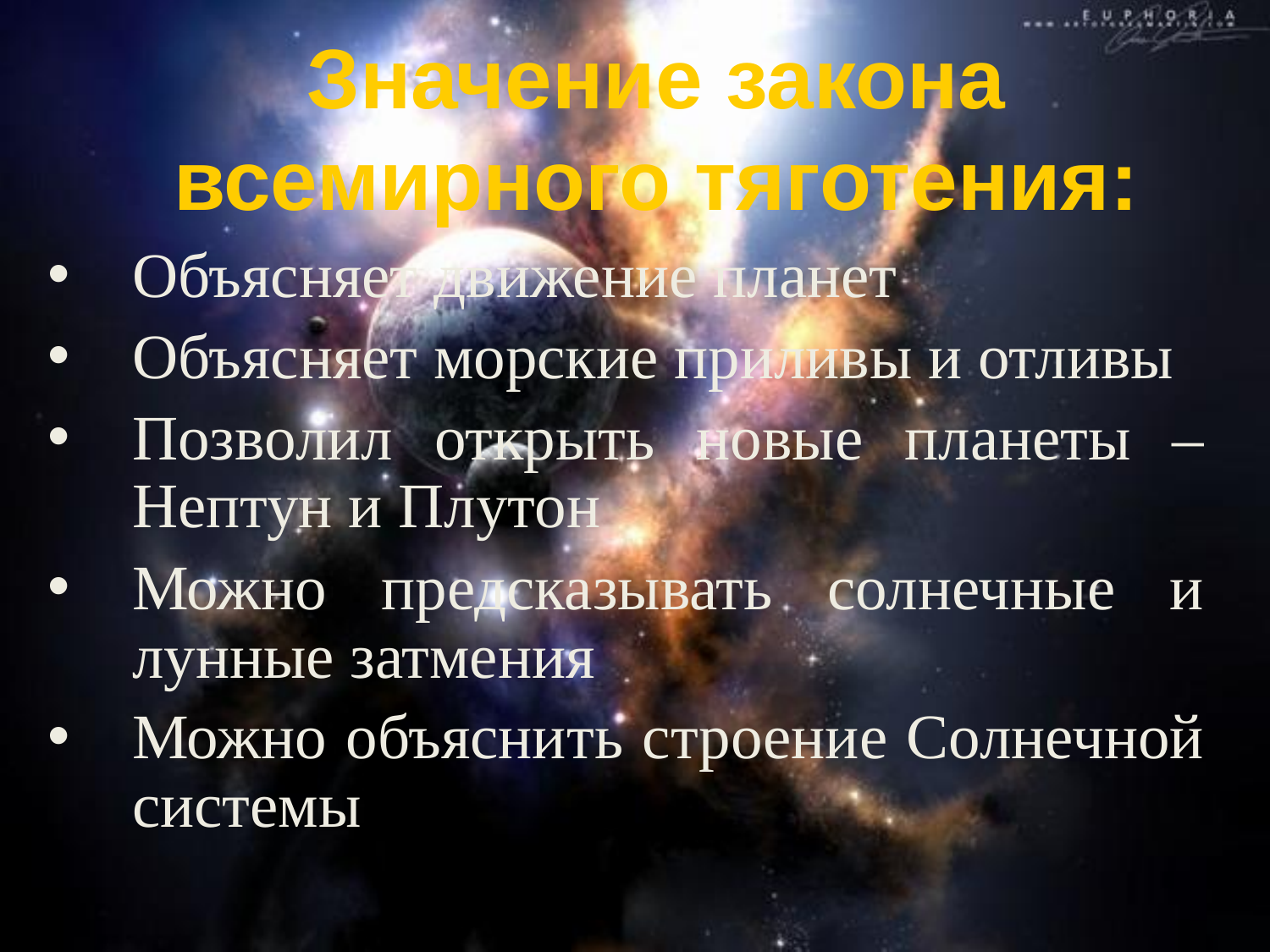

# Значение закона всемирного тяготения:
Объясняет движение планет
Объясняет морские приливы и отливы
Позволил открыть новые планеты – Нептун и Плутон
Можно предсказывать солнечные и лунные затмения
Можно объяснить строение Солнечной системы